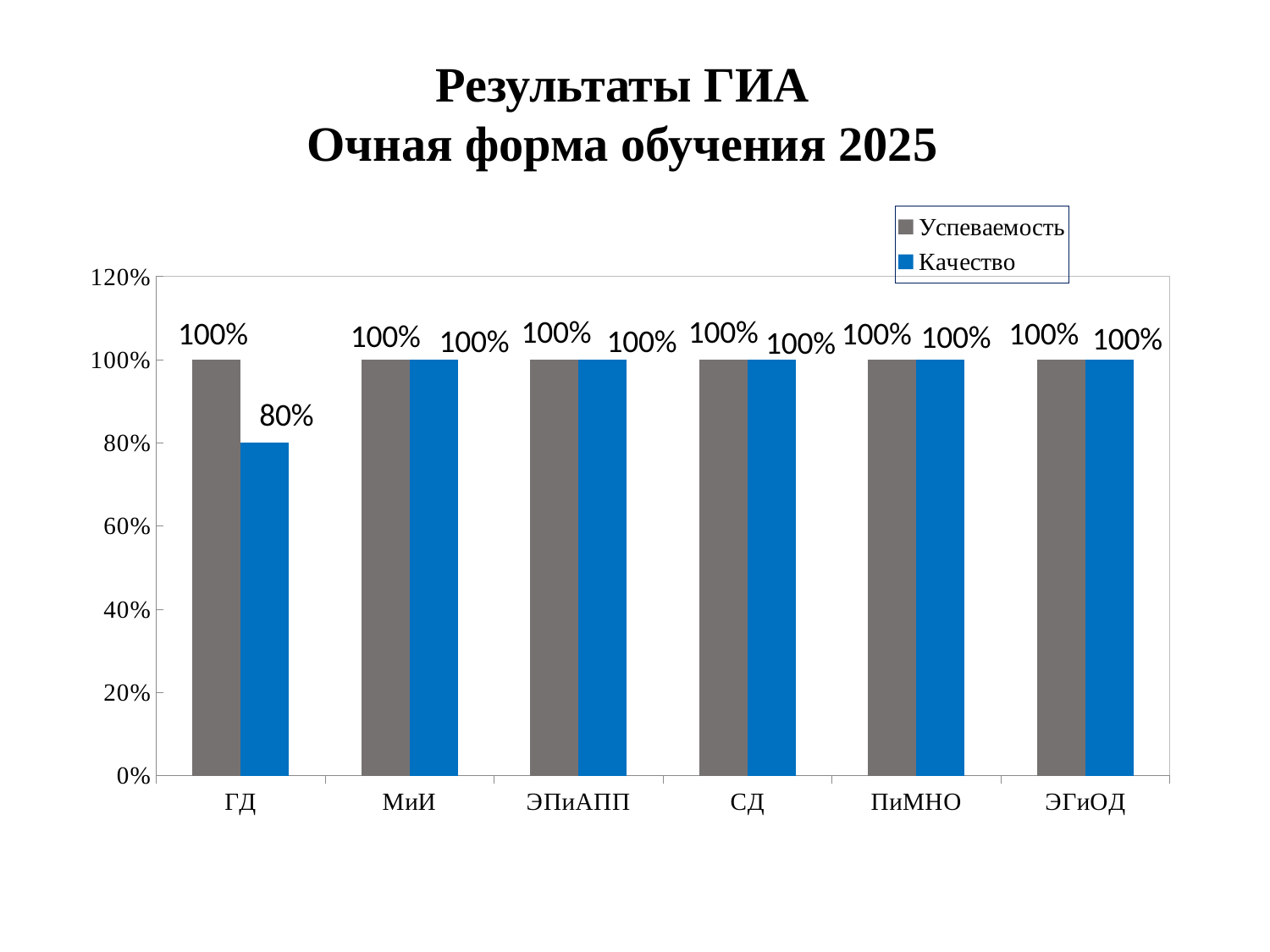

Результаты ГИА
Очная форма обучения 2025

### Chart

| Category | Успеваемость | Качество |
|---|---|---|
| ГД | 1.0 | 0.8 |
| МиИ | 1.0 | 1.0 |
| ЭПиАПП | 1.0 | 1.0 |
| СД | 1.0 | 1.0 |
| ПиМНО | 1.0 | 1.0 |
| ЭГиОД | 1.0 | 1.0 |